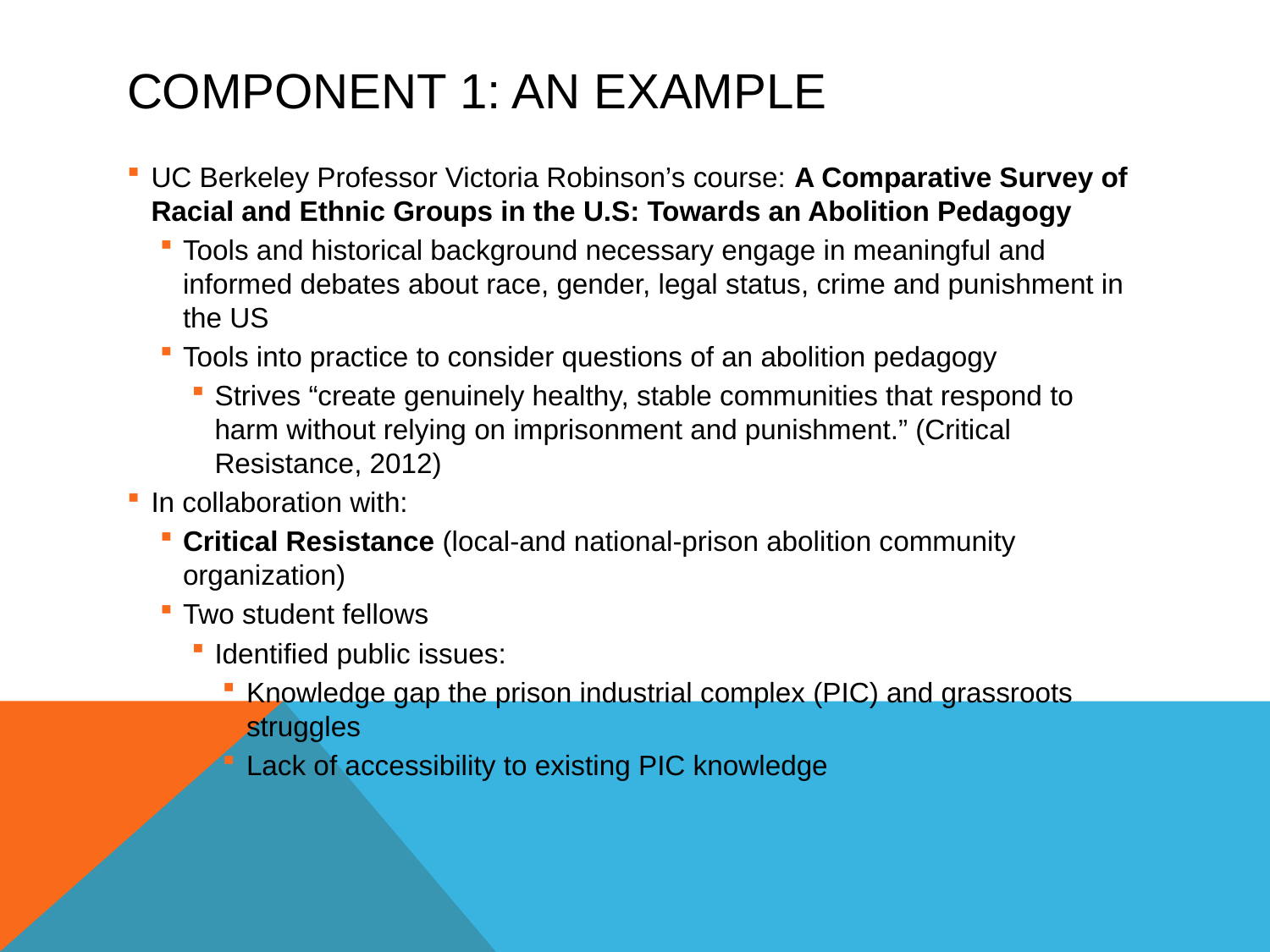

# Component 1: AN Example
UC Berkeley Professor Victoria Robinson’s course: A Comparative Survey of Racial and Ethnic Groups in the U.S: Towards an Abolition Pedagogy
Tools and historical background necessary engage in meaningful and informed debates about race, gender, legal status, crime and punishment in the US
Tools into practice to consider questions of an abolition pedagogy
Strives “create genuinely healthy, stable communities that respond to harm without relying on imprisonment and punishment.” (Critical Resistance, 2012)
In collaboration with:
Critical Resistance (local-and national-prison abolition community organization)
Two student fellows
Identified public issues:
Knowledge gap the prison industrial complex (PIC) and grassroots struggles
Lack of accessibility to existing PIC knowledge